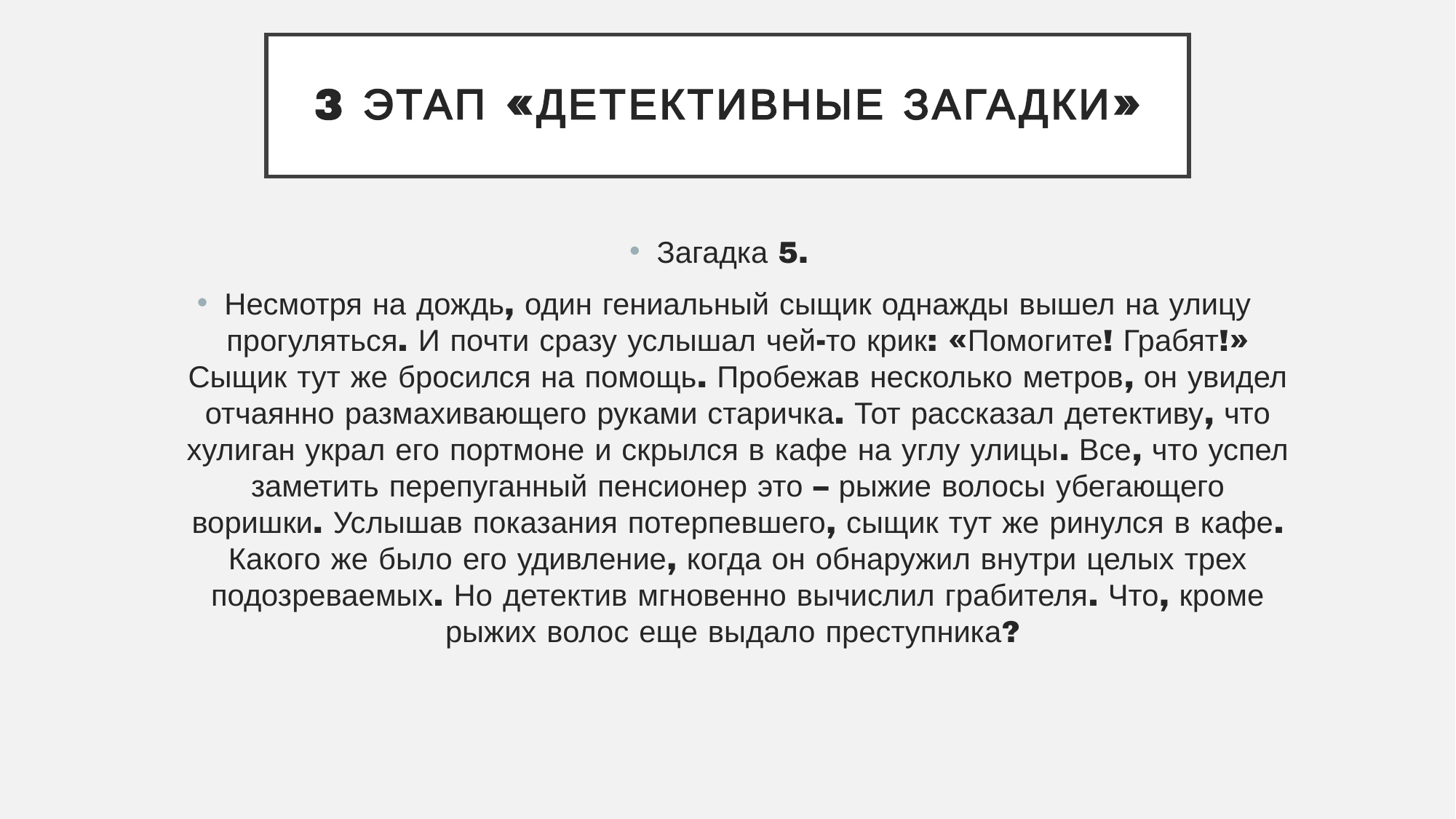

# 3 этап «Детективные загадки»
Загадка 5.
Несмотря на дождь, один гениальный сыщик однажды вышел на улицу прогуляться. И почти сразу услышал чей-то крик: «Помогите! Грабят!» Сыщик тут же бросился на помощь. Пробежав несколько метров, он увидел отчаянно размахивающего руками старичка. Тот рассказал детективу, что хулиган украл его портмоне и скрылся в кафе на углу улицы. Все, что успел заметить перепуганный пенсионер это – рыжие волосы убегающего воришки. Услышав показания потерпевшего, сыщик тут же ринулся в кафе. Какого же было его удивление, когда он обнаружил внутри целых трех подозреваемых. Но детектив мгновенно вычислил грабителя. Что, кроме рыжих волос еще выдало преступника?